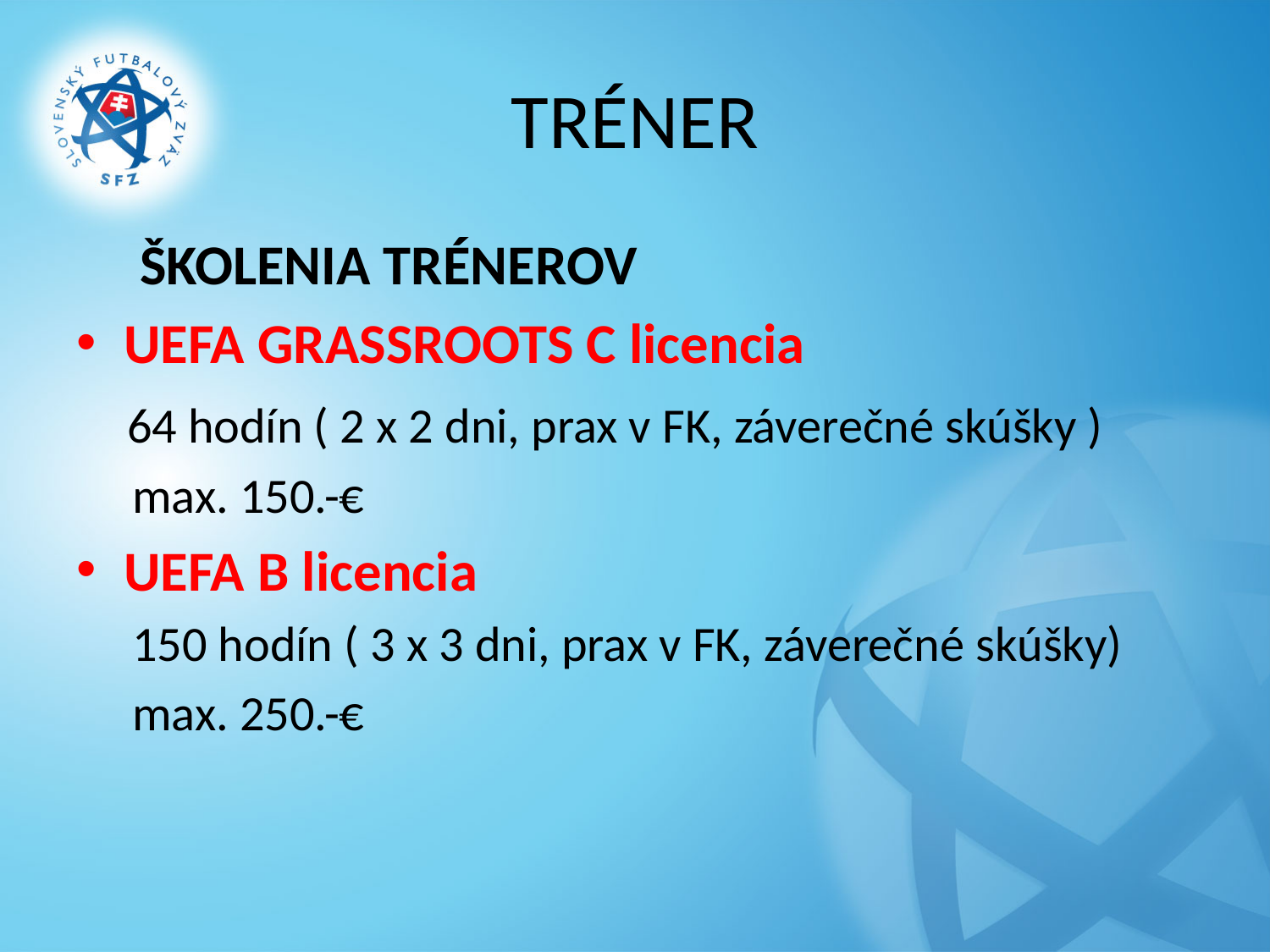

# TRÉNER
     ŠKOLENIA TRÉNEROV
UEFA GRASSROOTS C licencia
    64 hodín ( 2 x 2 dni, prax v FK, záverečné skúšky )
     max. 150.-€
UEFA B licencia
     150 hodín ( 3 x 3 dni, prax v FK, záverečné skúšky)
     max. 250.-€